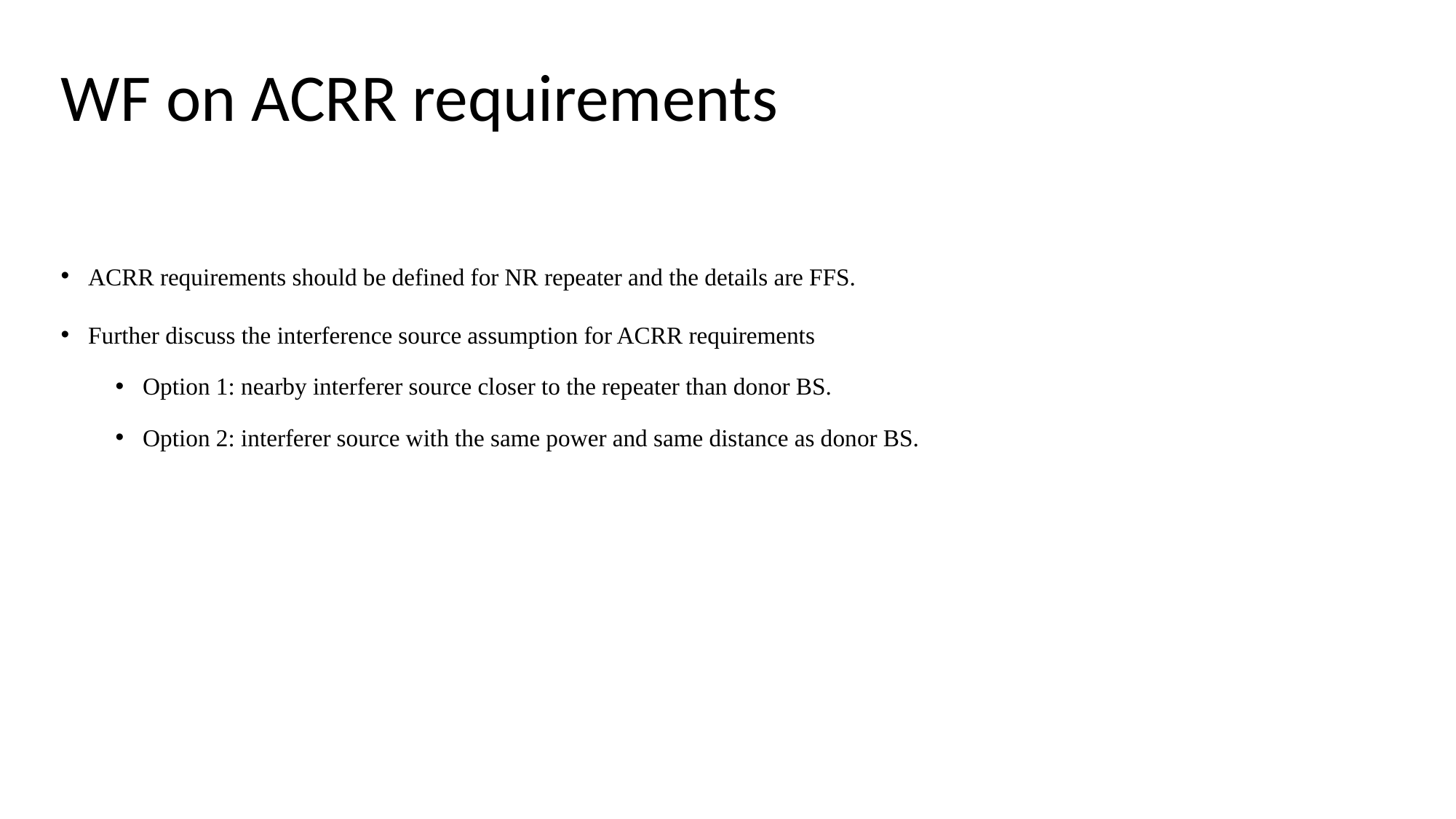

# WF on ACRR requirements
ACRR requirements should be defined for NR repeater and the details are FFS.
Further discuss the interference source assumption for ACRR requirements
Option 1: nearby interferer source closer to the repeater than donor BS.
Option 2: interferer source with the same power and same distance as donor BS.